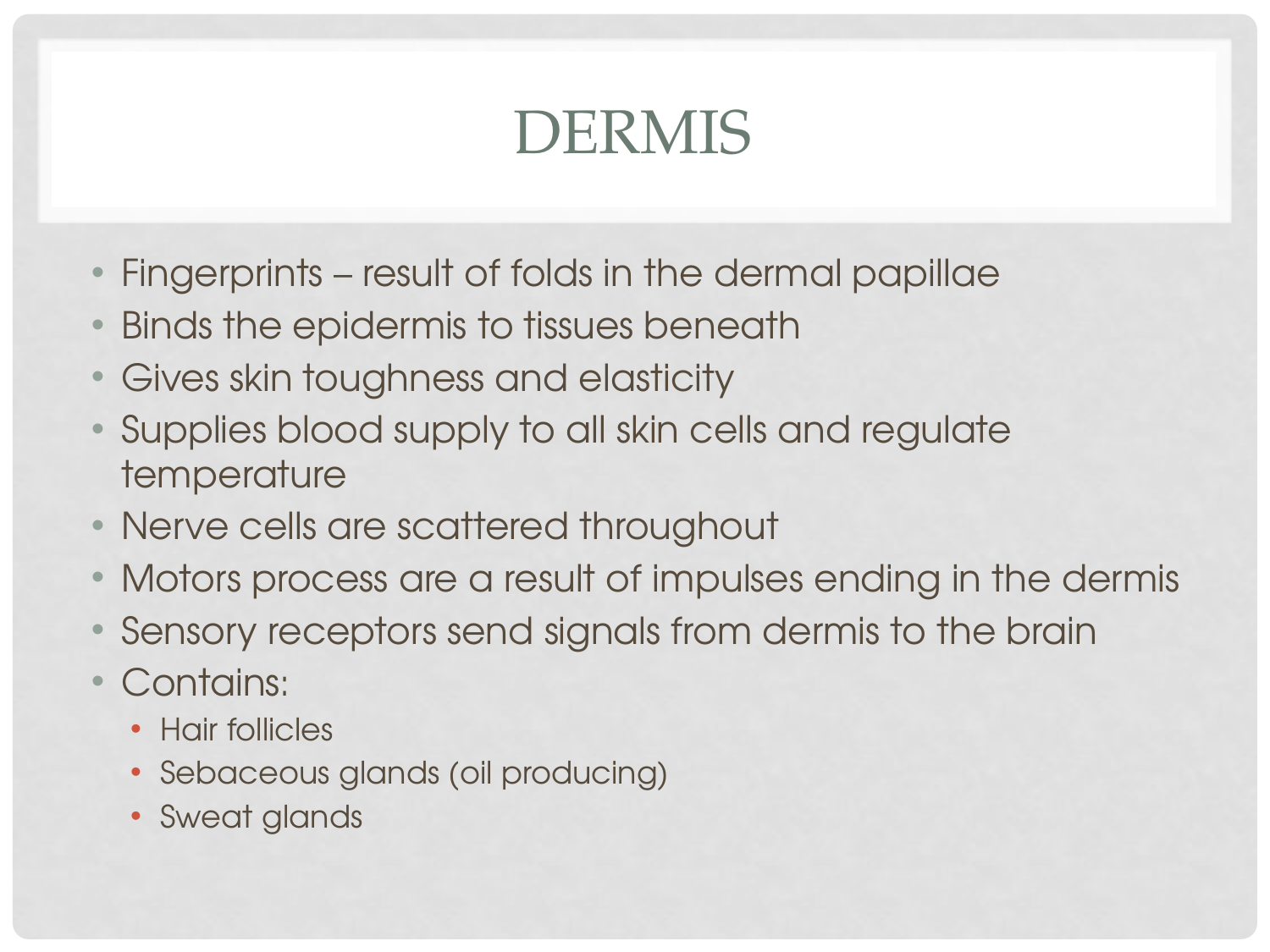

# Dermis
Fingerprints – result of folds in the dermal papillae
Binds the epidermis to tissues beneath
Gives skin toughness and elasticity
Supplies blood supply to all skin cells and regulate temperature
Nerve cells are scattered throughout
Motors process are a result of impulses ending in the dermis
Sensory receptors send signals from dermis to the brain
Contains:
Hair follicles
Sebaceous glands (oil producing)
Sweat glands